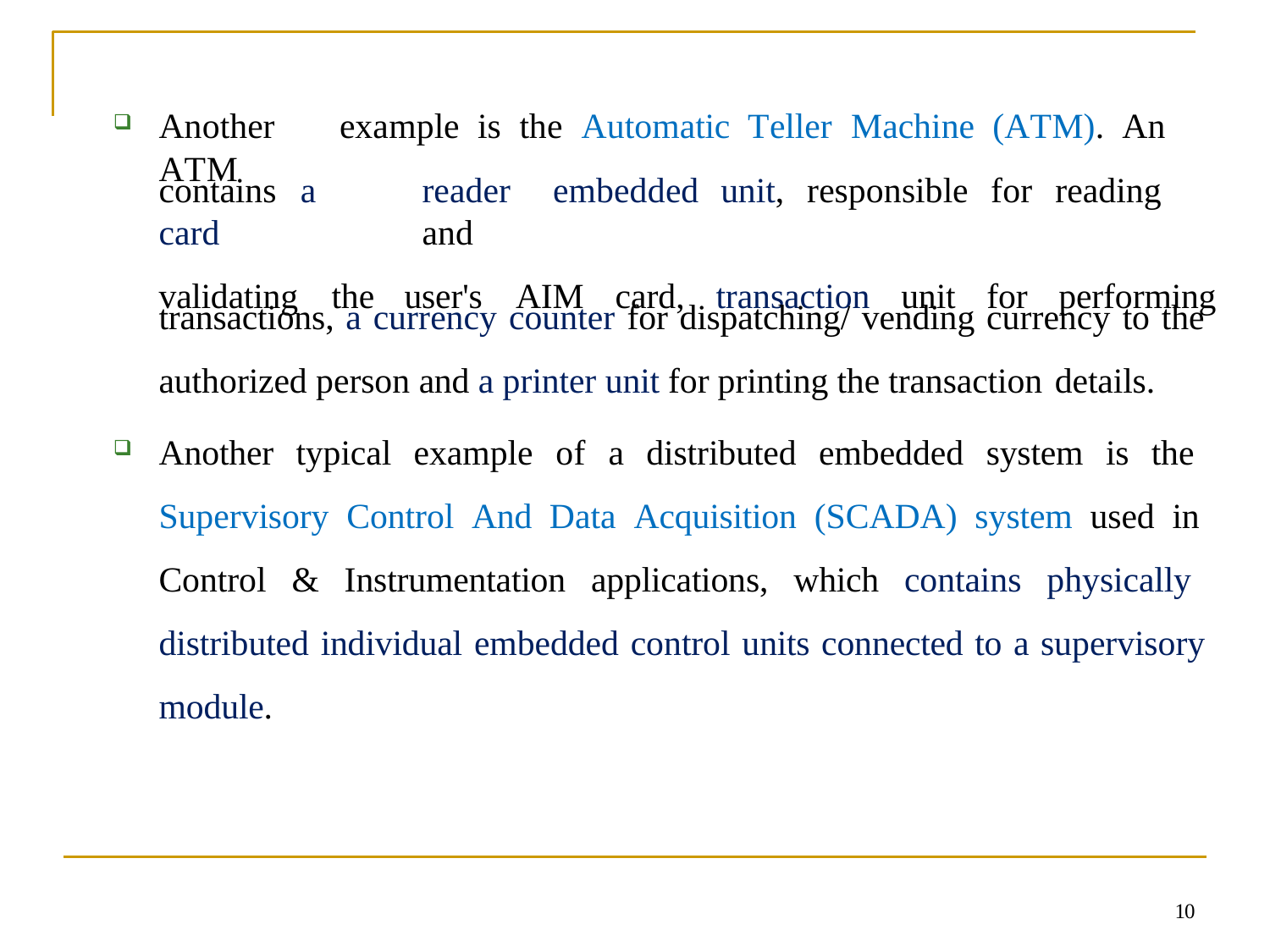

Another	example	is	the	Automatic	Teller	Machine	(ATM).	An	ATM
contains	a	card
validating	the
reader	embedded	unit,	responsible	for	reading	and
user's	AIM	card,	transaction	unit	for	performing
transactions, a currency counter for dispatching/ vending currency to the  authorized person and a printer unit for printing the transaction details.
Another typical example of a distributed embedded system is the  Supervisory Control And Data Acquisition (SCADA) system used in  Control & Instrumentation applications, which contains physically  distributed individual embedded control units connected to a supervisory  module.
10